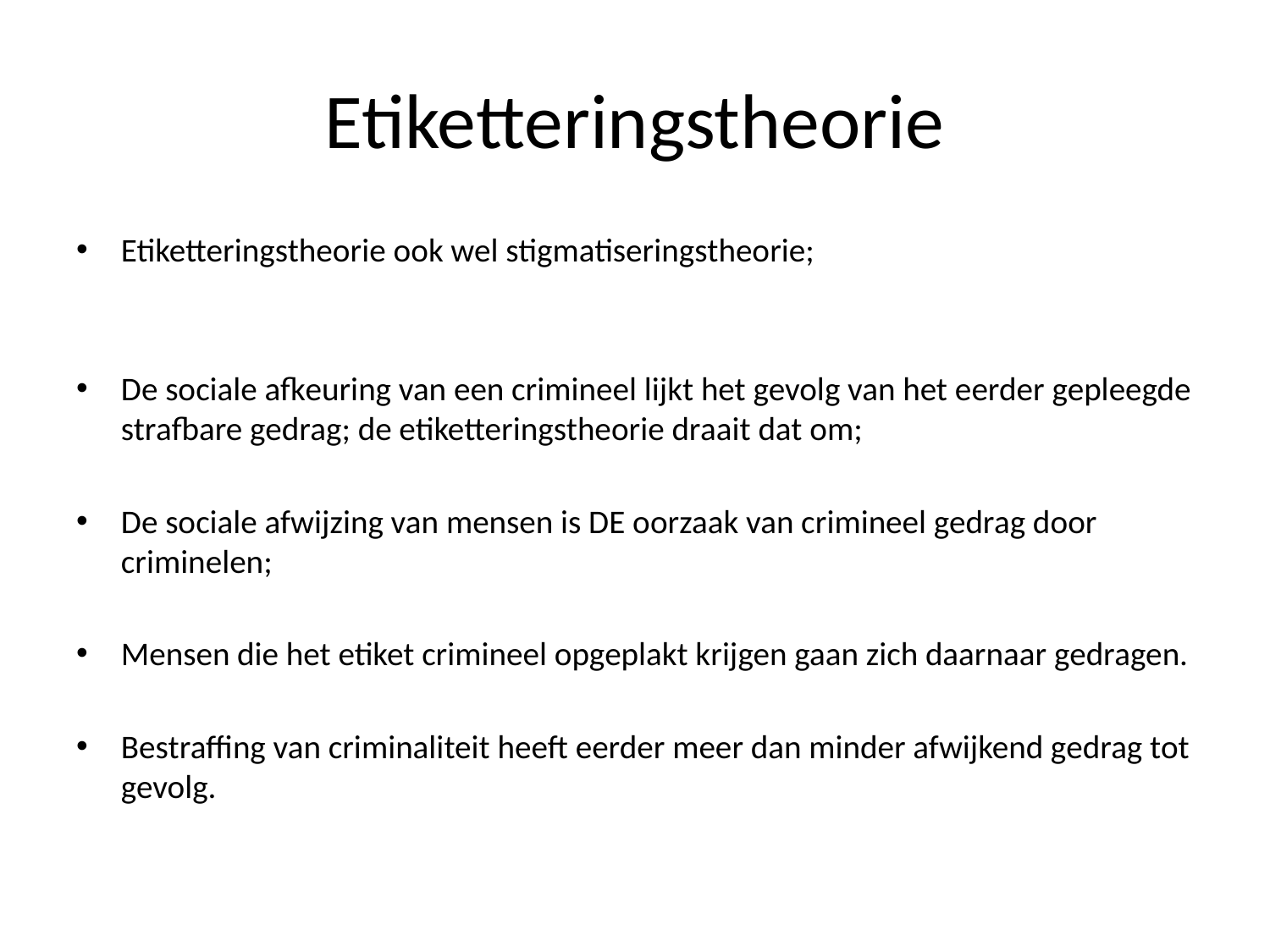

# Etiketteringstheorie
Etiketteringstheorie ook wel stigmatiseringstheorie;

De sociale afkeuring van een crimineel lijkt het gevolg van het eerder gepleegde strafbare gedrag; de etiketteringstheorie draait dat om;

De sociale afwijzing van mensen is DE oorzaak van crimineel gedrag door criminelen;

Mensen die het etiket crimineel opgeplakt krijgen gaan zich daarnaar gedragen.

Bestraffing van criminaliteit heeft eerder meer dan minder afwijkend gedrag tot gevolg.